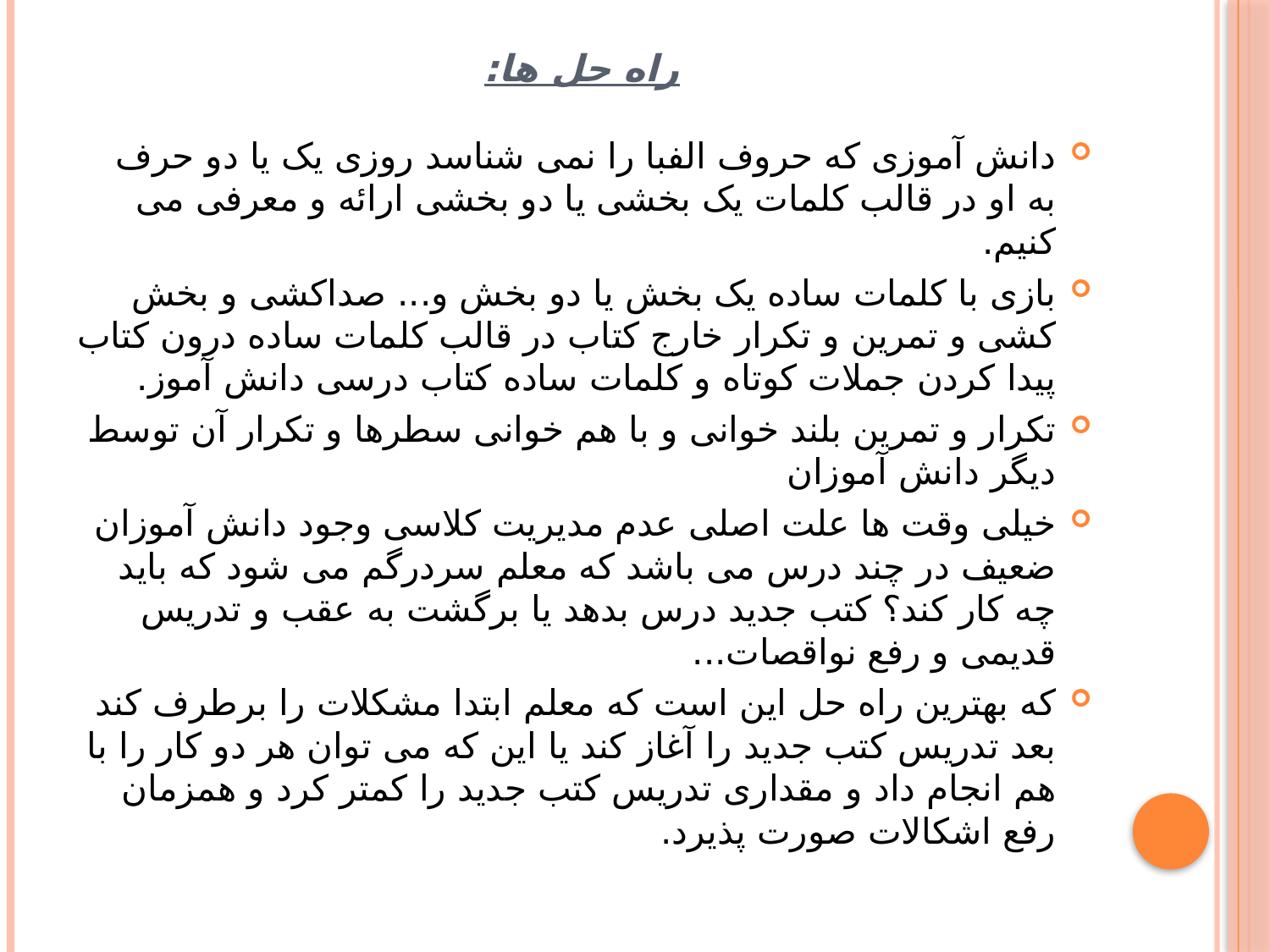

# راه حل ها:
دانش آموزی که حروف الفبا را نمی شناسد روزی یک یا دو حرف به او در قالب کلمات یک بخشی یا دو بخشی ارائه و معرفی می کنیم.
بازی با کلمات ساده یک بخش یا دو بخش و... صداکشی و بخش کشی و تمرین و تکرار خارج کتاب در قالب کلمات ساده درون کتاب پیدا کردن جملات کوتاه و کلمات ساده کتاب درسی دانش آموز.
تکرار و تمرین بلند خوانی و با هم خوانی سطرها و تکرار آن توسط دیگر دانش آموزان
خیلی وقت ها علت اصلی عدم مدیریت کلاسی وجود دانش آموزان ضعیف در چند درس می باشد که معلم سردرگم می شود که باید چه کار کند؟ کتب جدید درس بدهد یا برگشت به عقب و تدریس قدیمی و رفع نواقصات...
که بهترین راه حل این است که معلم ابتدا مشکلات را برطرف کند بعد تدریس کتب جدید را آغاز کند یا این که می توان هر دو کار را با هم انجام داد و مقداری تدریس کتب جدید را کمتر کرد و همزمان رفع اشکالات صورت پذیرد.